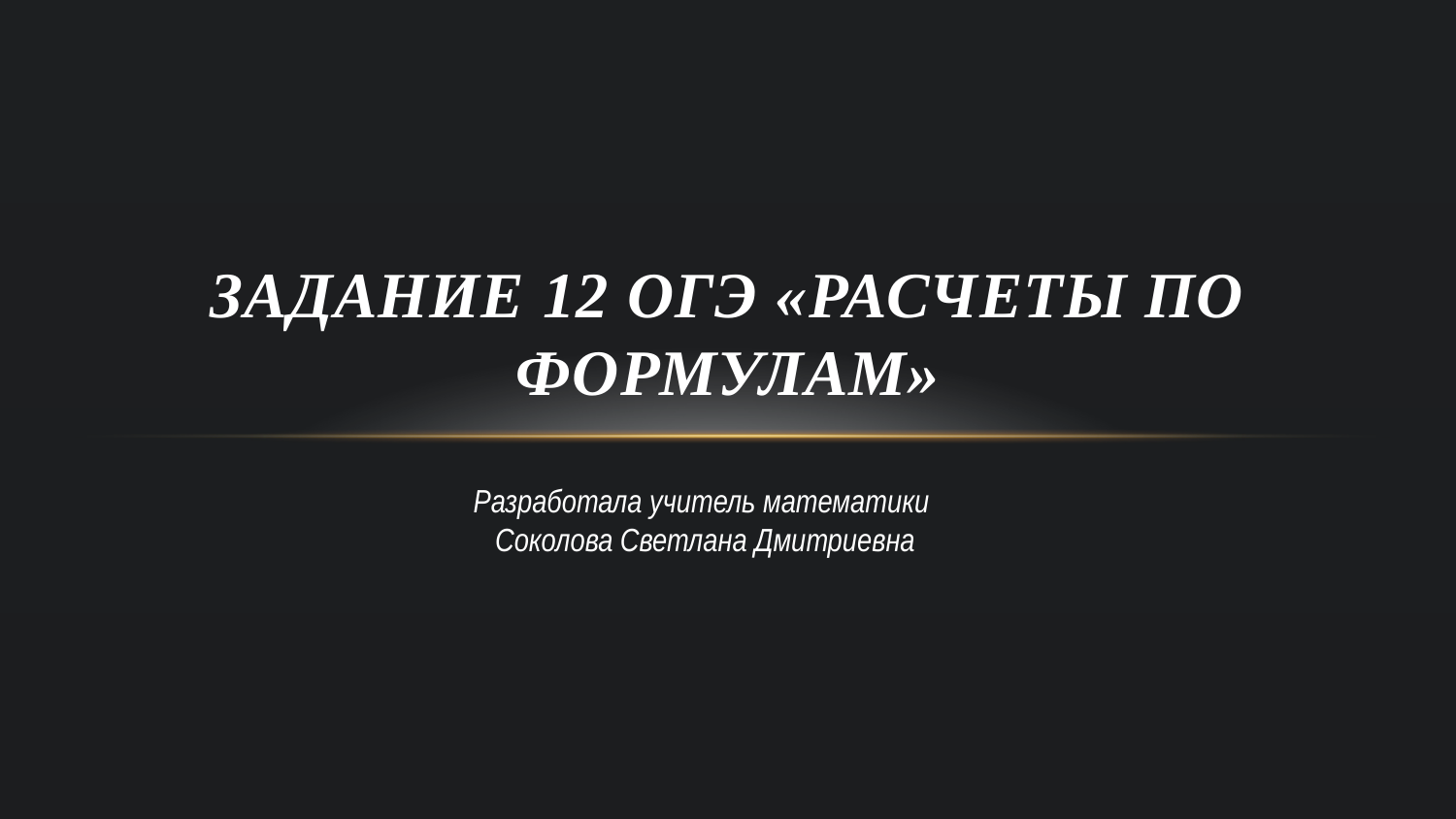

# Задание 12 ОГЭ «Расчеты по формулам»
Разработала учитель математики
Соколова Светлана Дмитриевна